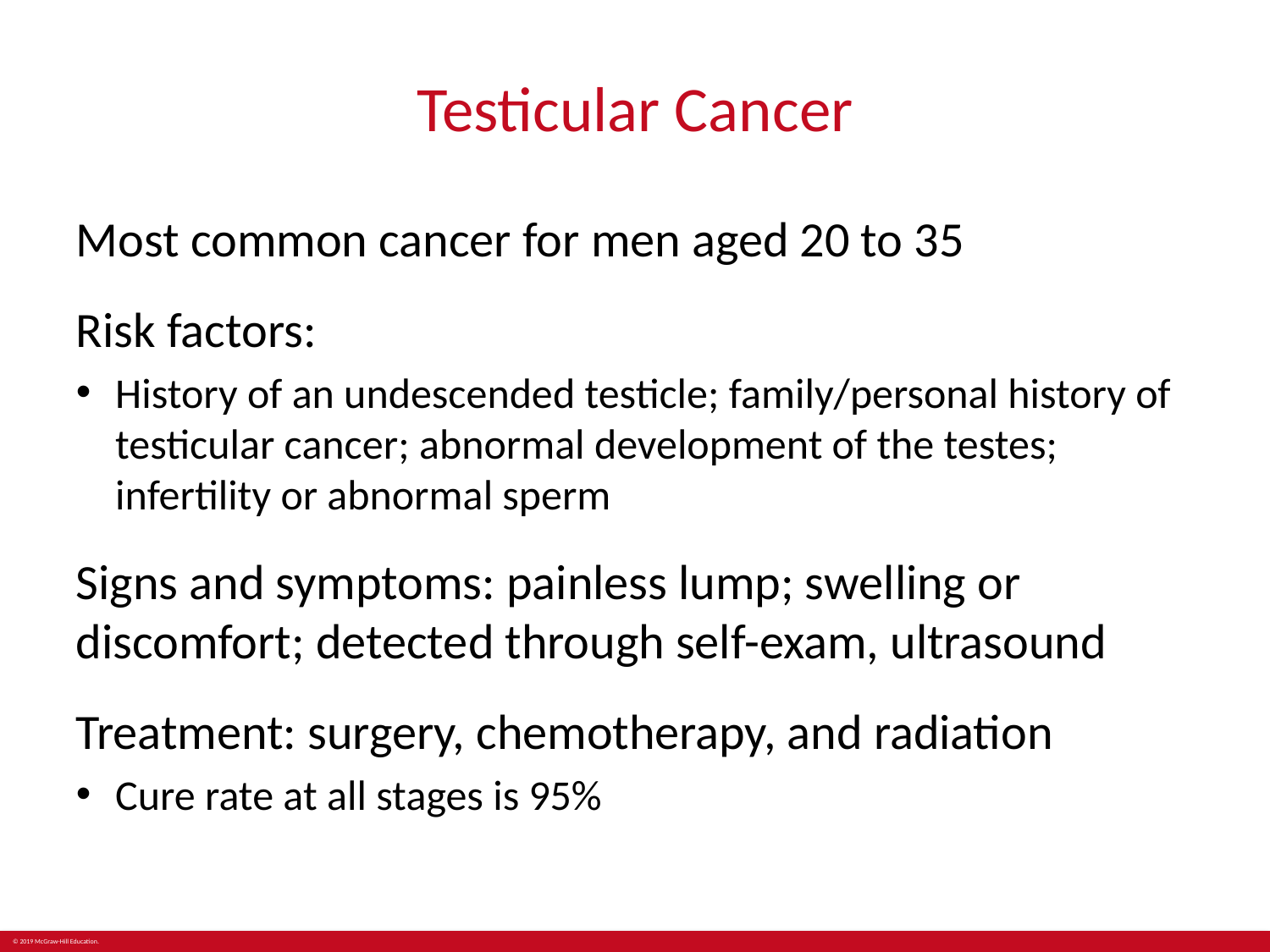

# Testicular Cancer
Most common cancer for men aged 20 to 35
Risk factors:
History of an undescended testicle; family/personal history of testicular cancer; abnormal development of the testes; infertility or abnormal sperm
Signs and symptoms: painless lump; swelling or discomfort; detected through self-exam, ultrasound
Treatment: surgery, chemotherapy, and radiation
Cure rate at all stages is 95%